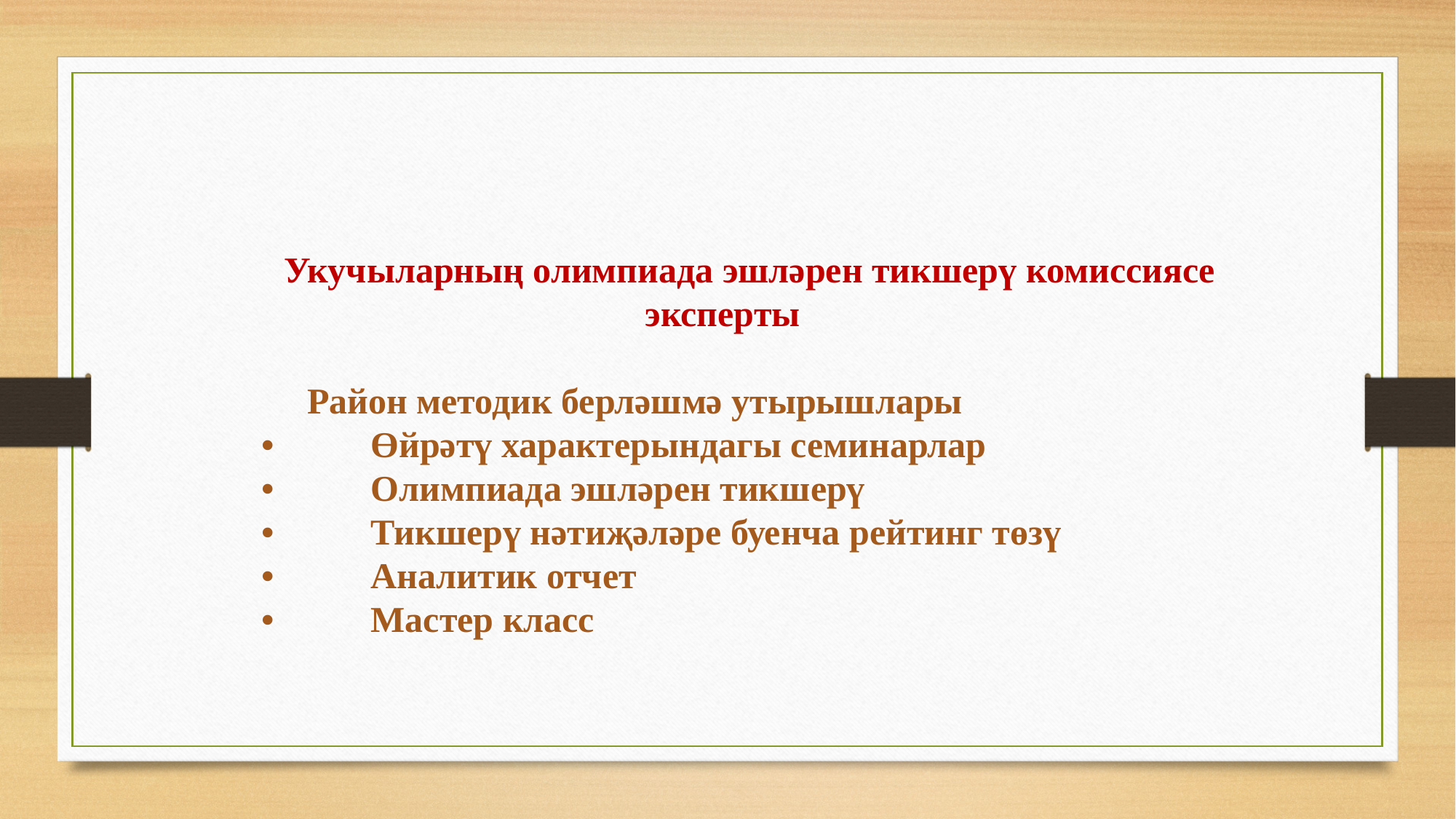

Укучыларның олимпиада эшләрен тикшерү комиссиясе  эксперты

     Район методик берләшмә утырышлары
•	Өйрәтү характерындагы семинарлар
•	Олимпиада эшләрен тикшерү
•	Тикшерү нәтиҗәләре буенча рейтинг төзү
•	Аналитик отчет
•	Мастер класс